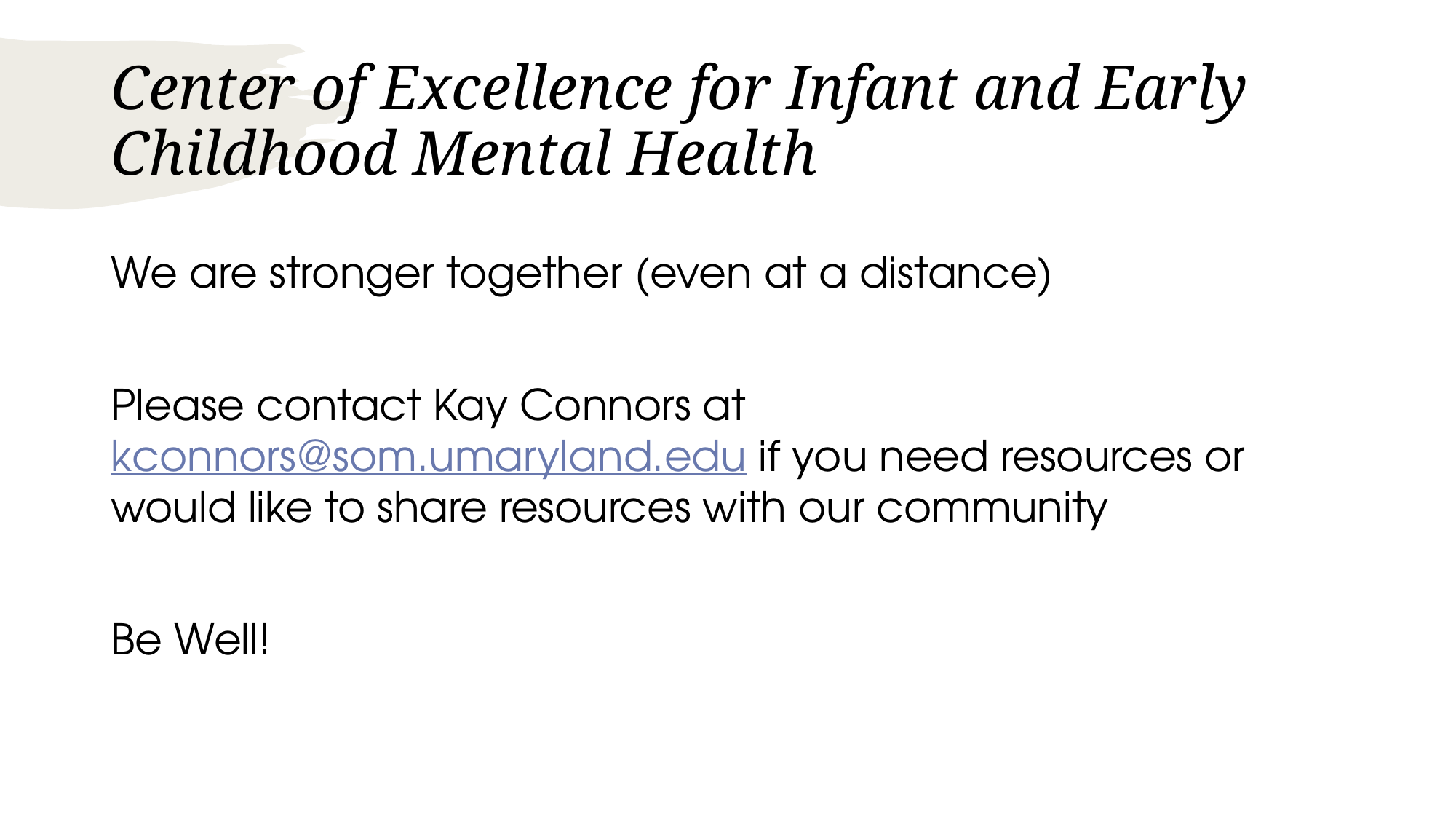

# Center of Excellence for Infant and Early Childhood Mental Health
We are stronger together (even at a distance)

Please contact Kay Connors at kconnors@som.umaryland.edu if you need resources or would like to share resources with our community

Be Well!